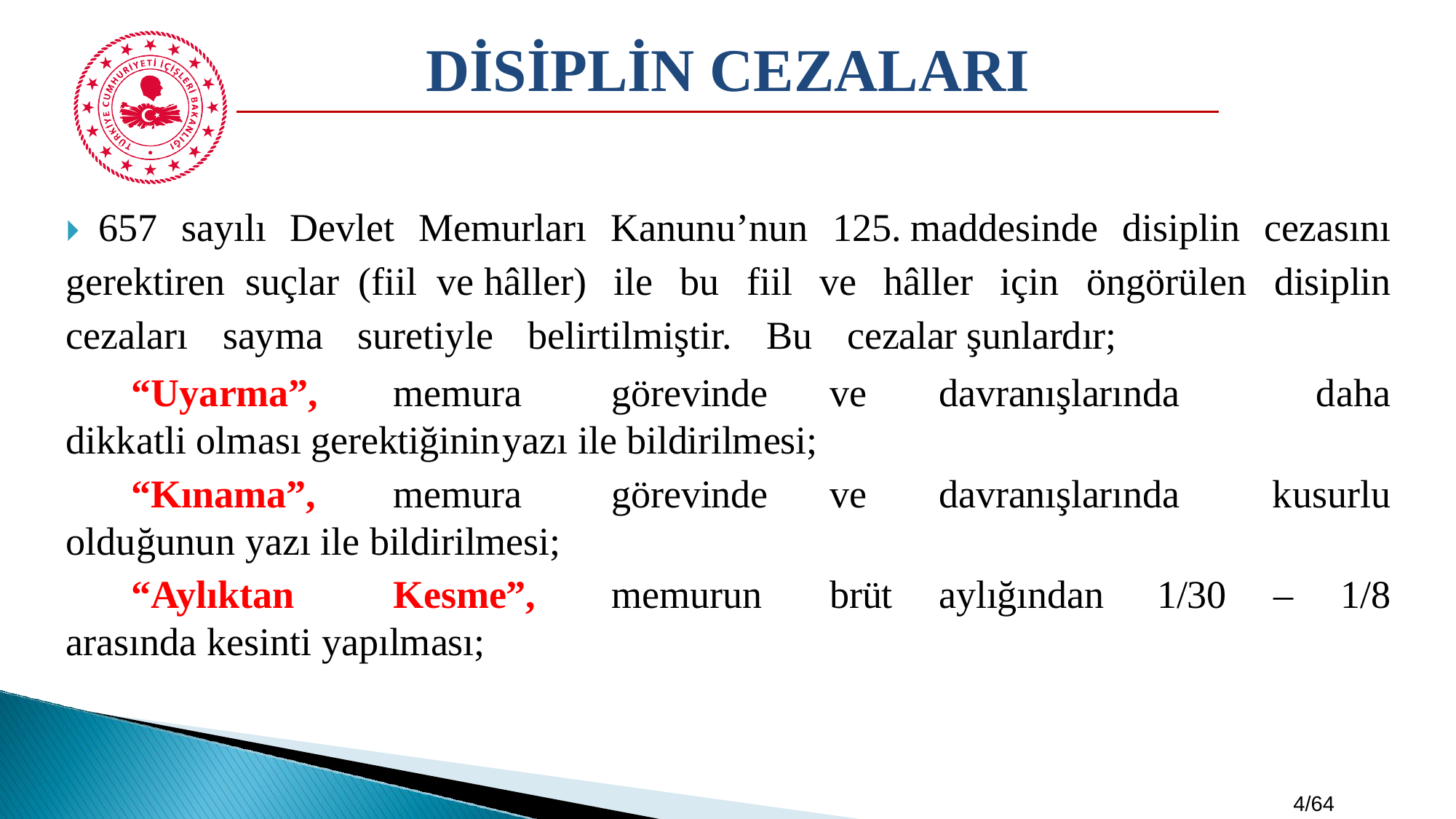

DİSİPLİN CEZALARI
🞂​ 657 sayılı Devlet Memurları Kanunu’nun 125.maddesinde disiplin cezasını gerektiren suçlar (fiil ve hâller)  ile  bu  fiil  ve  hâller  için  öngörülen  disiplin cezaları  sayma  suretiyle  belirtilmiştir.  Bu  cezalar şunlardır;
“Uyarma”,	memura	görevinde	ve	davranışlarında daha dikkatli olması gerektiğinin	yazı ile bildirilmesi;
“Kınama”,	memura	görevinde	ve	davranışlarında kusurlu olduğunun yazı ile bildirilmesi;
“Aylıktan	Kesme”,	memurun	brüt	aylığından	1/30 – 1/8 arasında kesinti yapılması;